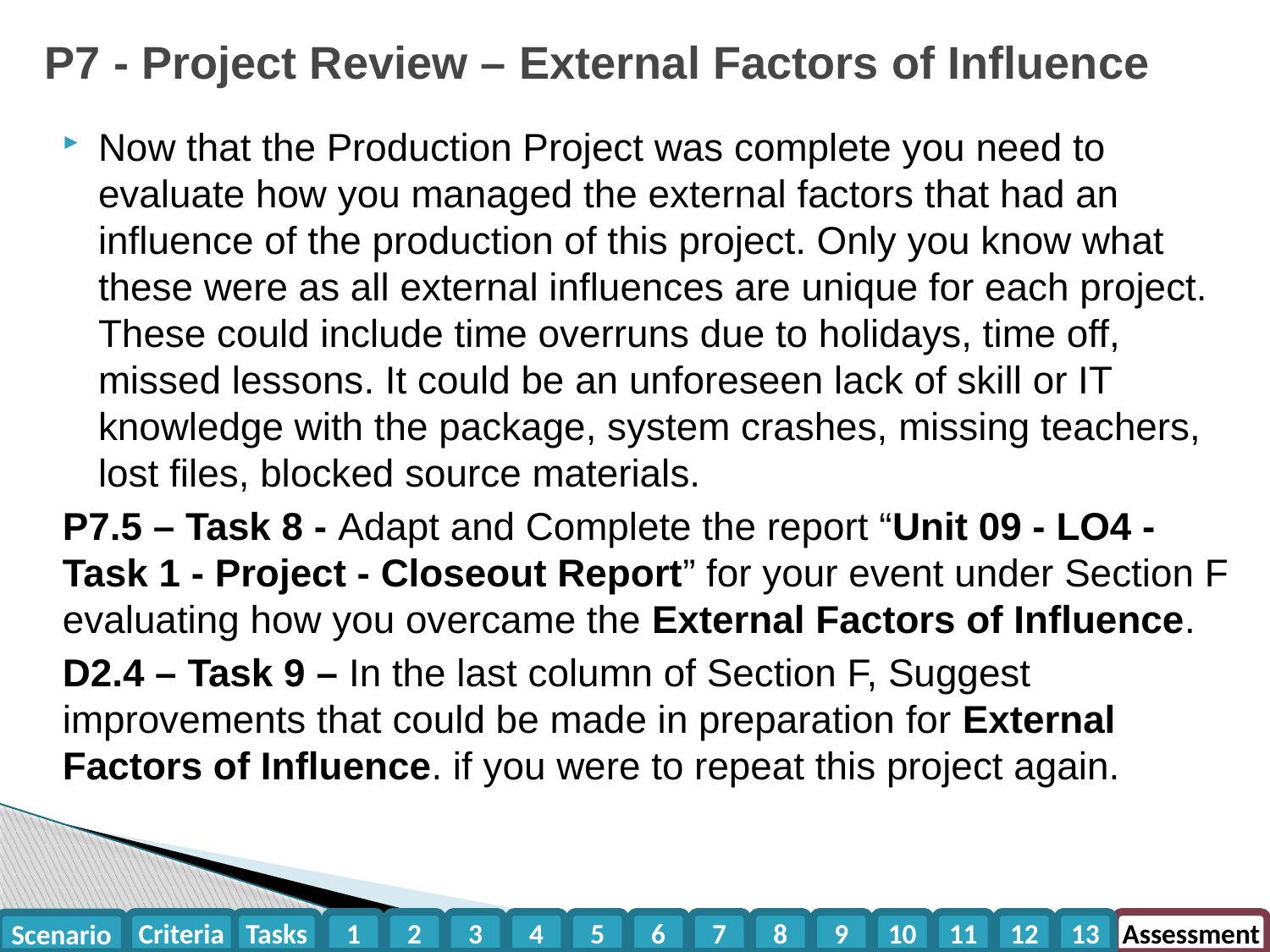

# P7 - Project Review – External Factors of Influence
Now that the Production Project was complete you need to evaluate how you managed the external factors that had an influence of the production of this project. Only you know what these were as all external influences are unique for each project. These could include time overruns due to holidays, time off, missed lessons. It could be an unforeseen lack of skill or IT knowledge with the package, system crashes, missing teachers, lost files, blocked source materials.
P7.5 – Task 8 - Adapt and Complete the report “Unit 09 - LO4 - Task 1 - Project - Closeout Report” for your event under Section F evaluating how you overcame the External Factors of Influence.
D2.4 – Task 9 – In the last column of Section F, Suggest improvements that could be made in preparation for External Factors of Influence. if you were to repeat this project again.